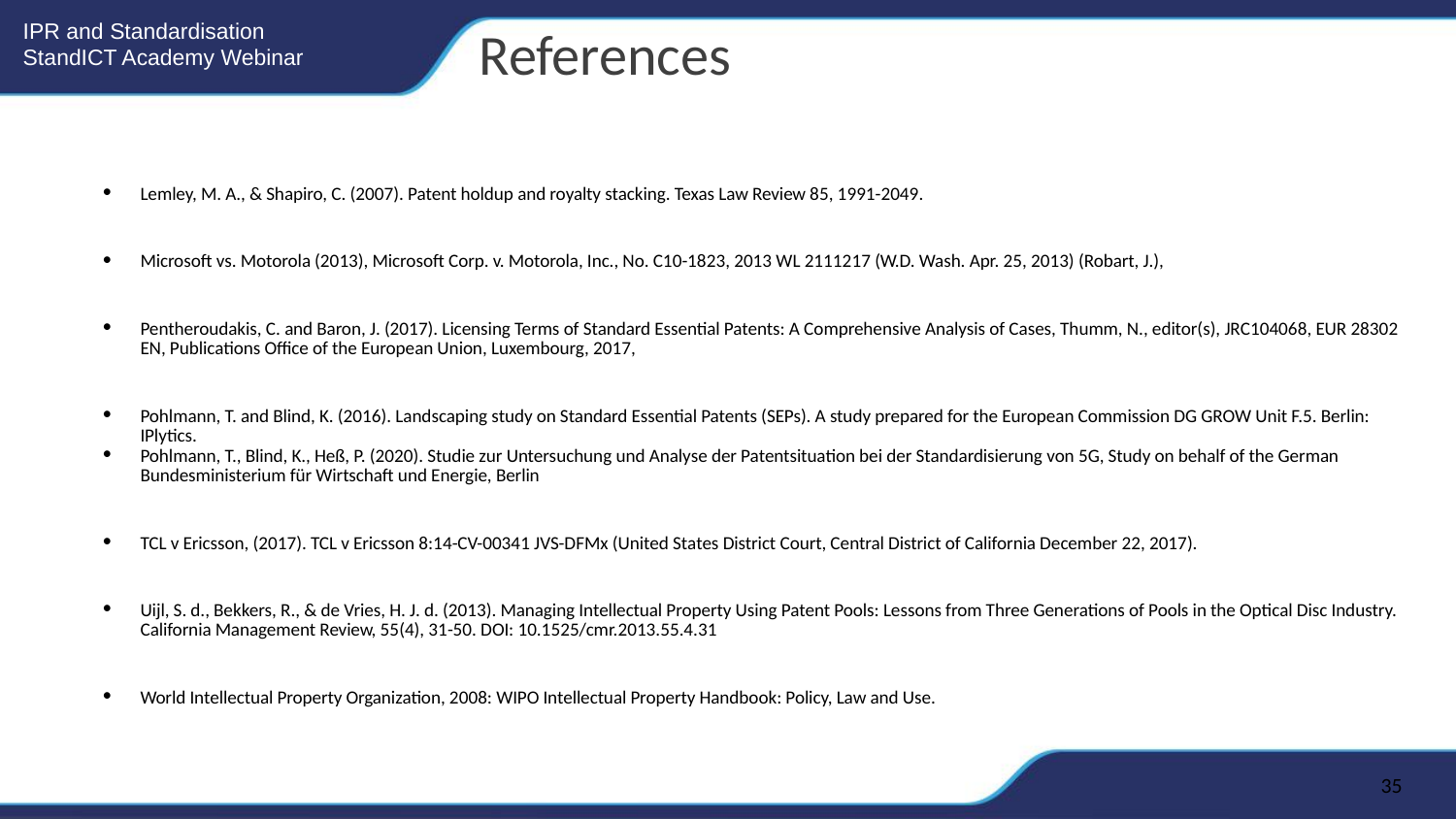

References

Lemley, M. A., & Shapiro, C. (2007). Patent holdup and royalty stacking. Texas Law Review 85, 1991-2049.

Microsoft vs. Motorola (2013), Microsoft Corp. v. Motorola, Inc., No. C10-1823, 2013 WL 2111217 (W.D. Wash. Apr. 25, 2013) (Robart, J.),

Pentheroudakis, C. and Baron, J. (2017). Licensing Terms of Standard Essential Patents: A Comprehensive Analysis of Cases, Thumm, N., editor(s), JRC104068, EUR 28302 EN, Publications Office of the European Union, Luxembourg, 2017,

Pohlmann, T. and Blind, K. (2016). Landscaping study on Standard Essential Patents (SEPs). A study prepared for the European Commission DG GROW Unit F.5. Berlin: IPlytics.
Pohlmann, T., Blind, K., Heß, P. (2020). Studie zur Untersuchung und Analyse der Patentsituation bei der Standardisierung von 5G, Study on behalf of the German Bundesministerium für Wirtschaft und Energie, Berlin

TCL v Ericsson, (2017). TCL v Ericsson 8:14-CV-00341 JVS-DFMx (United States District Court, Central District of California December 22, 2017).

Uijl, S. d., Bekkers, R., & de Vries, H. J. d. (2013). Managing Intellectual Property Using Patent Pools: Lessons from Three Generations of Pools in the Optical Disc Industry. California Management Review, 55(4), 31-50. DOI: 10.1525/cmr.2013.55.4.31

World Intellectual Property Organization, 2008: WIPO Intellectual Property Handbook: Policy, Law and Use.